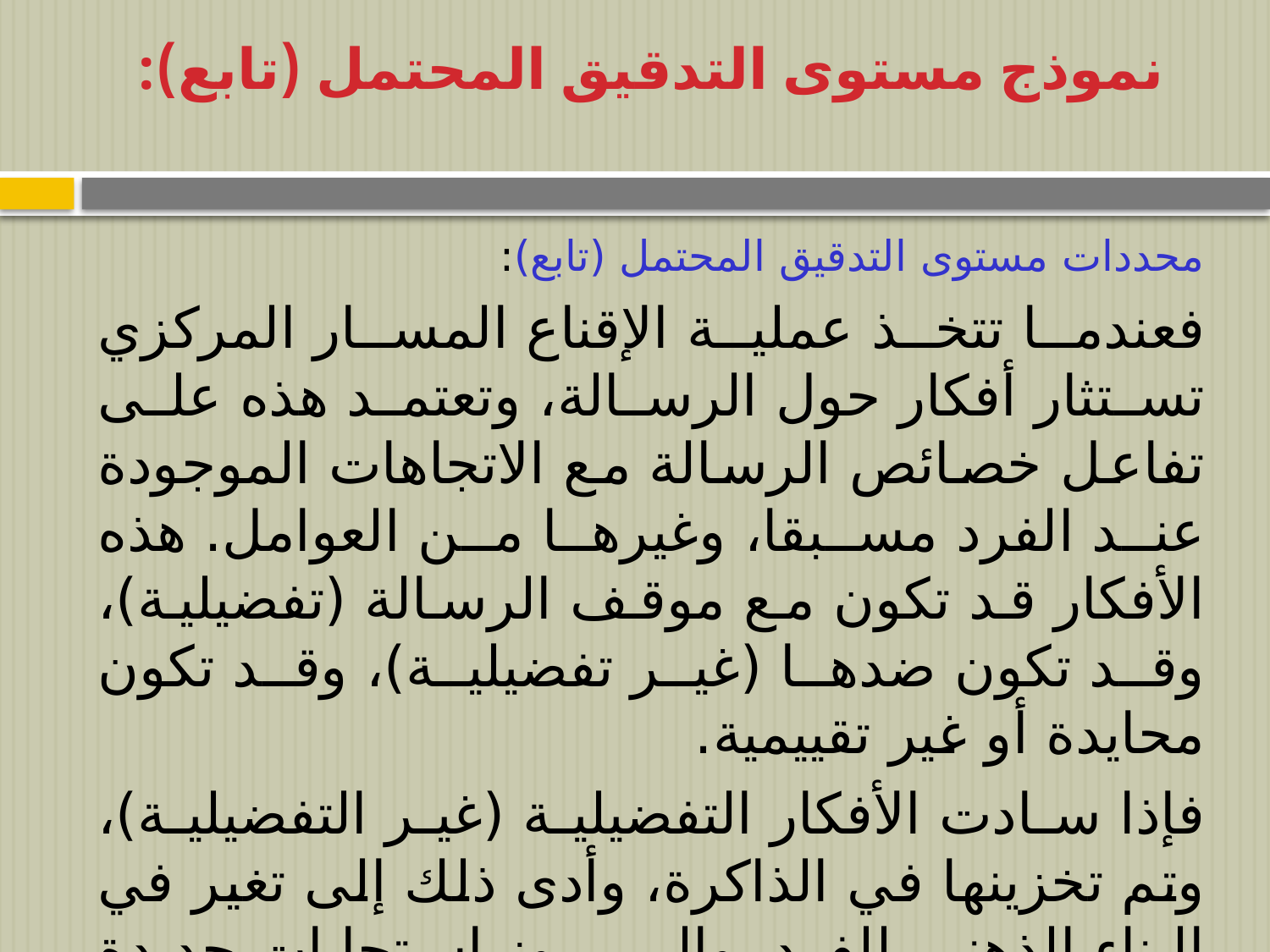

# نموذج مستوى التدقيق المحتمل (تابع):
محددات مستوى التدقيق المحتمل (تابع):
فعندما تتخذ عملية الإقناع المسار المركزي تستثار أفكار حول الرسالة، وتعتمد هذه على تفاعل خصائص الرسالة مع الاتجاهات الموجودة عند الفرد مسبقا، وغيرها من العوامل. هذه الأفكار قد تكون مع موقف الرسالة (تفضيلية)، وقد تكون ضدها (غير تفضيلية)، وقد تكون محايدة أو غير تقييمية.
فإذا سادت الأفكار التفضيلية (غير التفضيلية)، وتم تخزينها في الذاكرة، وأدى ذلك إلى تغير في البناء الذهني للفرد، وإلى بروز استجابات جديدة أكثر من بروز استجابات موجودة مسبقا في هذا البناء، أدى ذلك إلى تكون اتجاه إيجابي (سلبي).